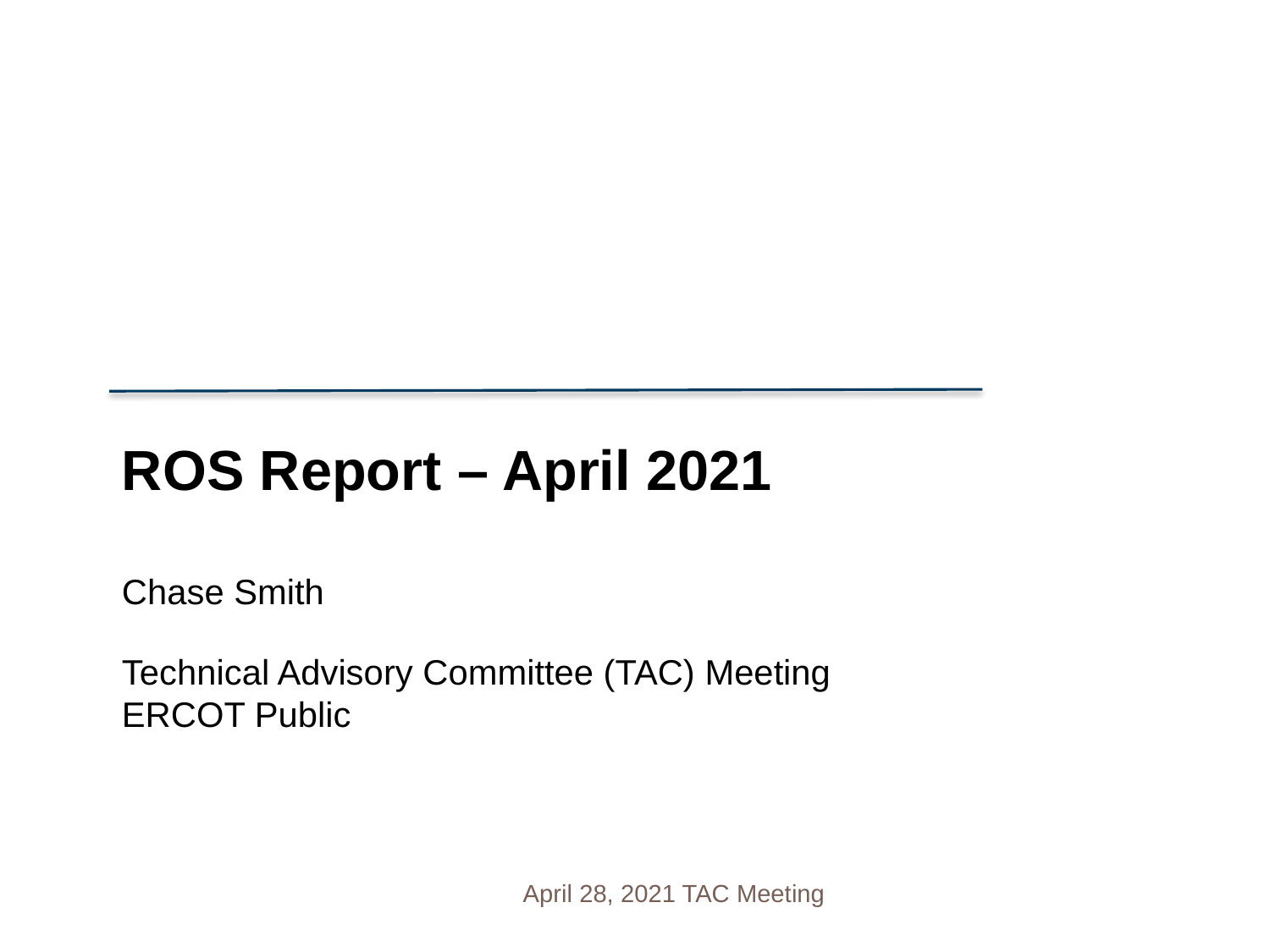

ROS Report – April 2021

Chase Smith

Technical Advisory Committee (TAC) Meeting
ERCOT Public

April 28, 2021 TAC Meeting